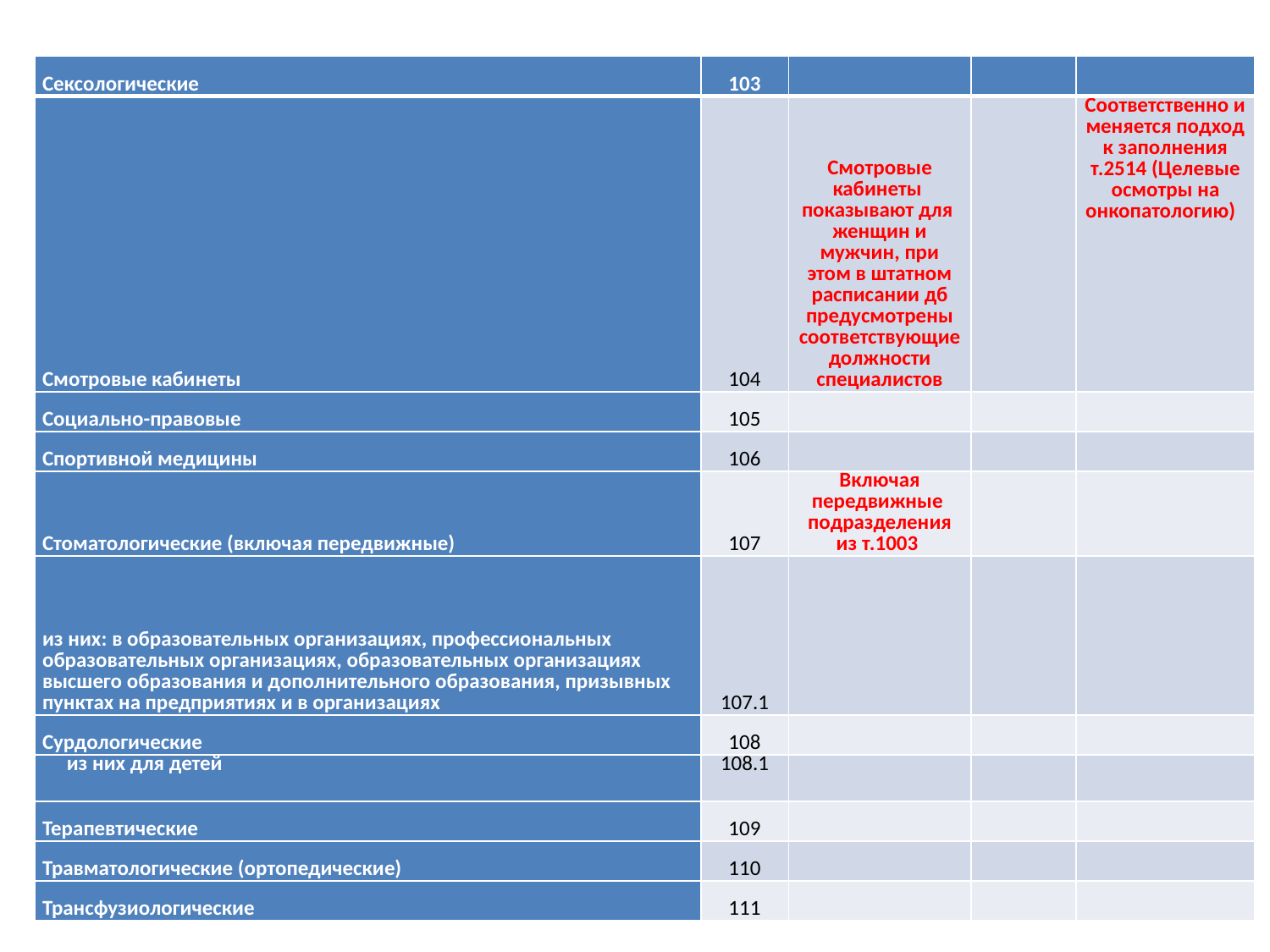

| Сексологические | 103 |  |  |  |
| --- | --- | --- | --- | --- |
| Смотровые кабинеты | 104 | Смотровые кабинеты  показывают для женщин и мужчин, при этом в штатном расписании дб предусмотрены соответствующие должности специалистов |  | Соответственно и меняется подход к заполнения т.2514 (Целевые осмотры на онкопатологию) |
| Социально-правовые | 105 |  |  |  |
| Спортивной медицины | 106 |  |  |  |
| Стоматологические (включая передвижные) | 107 | Включая передвижные подразделения из т.1003 |  |  |
| из них: в образовательных организациях, профессиональных образовательных организациях, образовательных организациях высшего образования и дополнительного образования, призывных пунктах на предприятиях и в организациях | 107.1 |  |  |  |
| Сурдологические | 108 |  |  |  |
| из них для детей | 108.1 |  |  |  |
| Терапевтические | 109 |  |  |  |
| Травматологические (ортопедические) | 110 |  |  |  |
| Трансфузиологические | 111 |  |  |  |